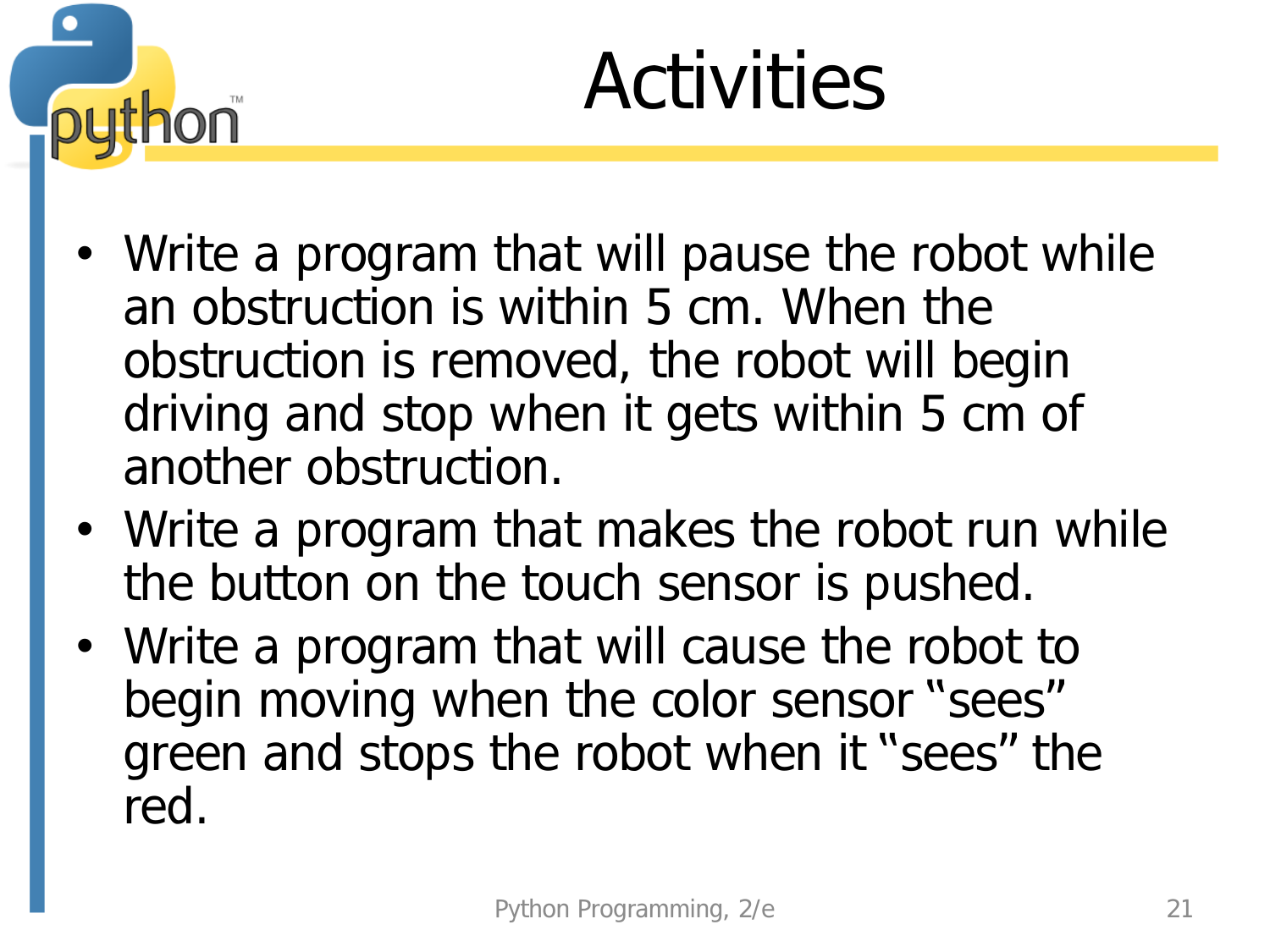

# Activities
Write a program that will pause the robot while an obstruction is within 5 cm. When the obstruction is removed, the robot will begin driving and stop when it gets within 5 cm of another obstruction.
Write a program that makes the robot run while the button on the touch sensor is pushed.
Write a program that will cause the robot to begin moving when the color sensor “sees” green and stops the robot when it “sees” the red.
Python Programming, 2/e
21